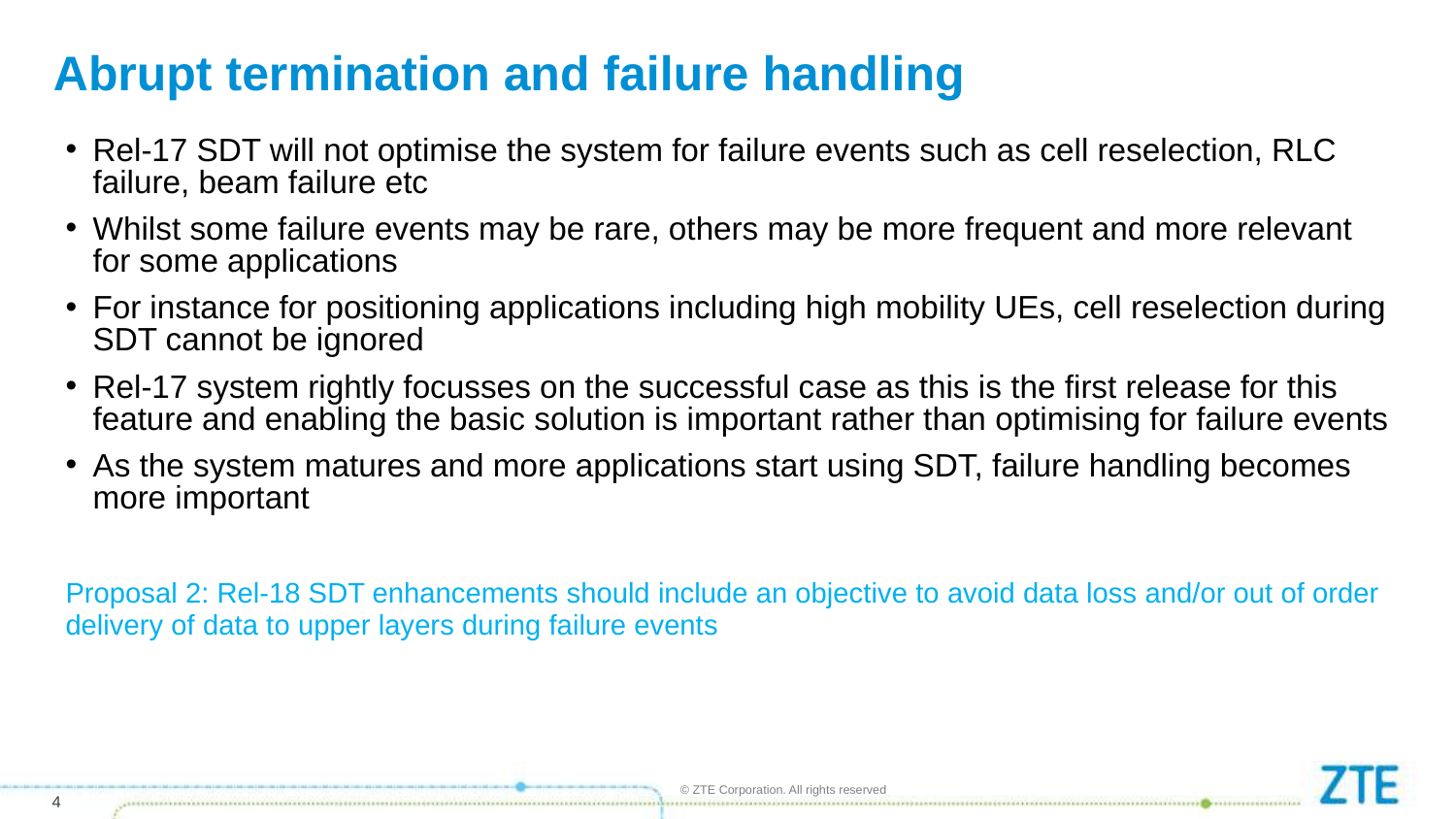

# Abrupt termination and failure handling
Rel-17 SDT will not optimise the system for failure events such as cell reselection, RLC failure, beam failure etc
Whilst some failure events may be rare, others may be more frequent and more relevant for some applications
For instance for positioning applications including high mobility UEs, cell reselection during SDT cannot be ignored
Rel-17 system rightly focusses on the successful case as this is the first release for this feature and enabling the basic solution is important rather than optimising for failure events
As the system matures and more applications start using SDT, failure handling becomes more important

Proposal 2: Rel-18 SDT enhancements should include an objective to avoid data loss and/or out of order delivery of data to upper layers during failure events